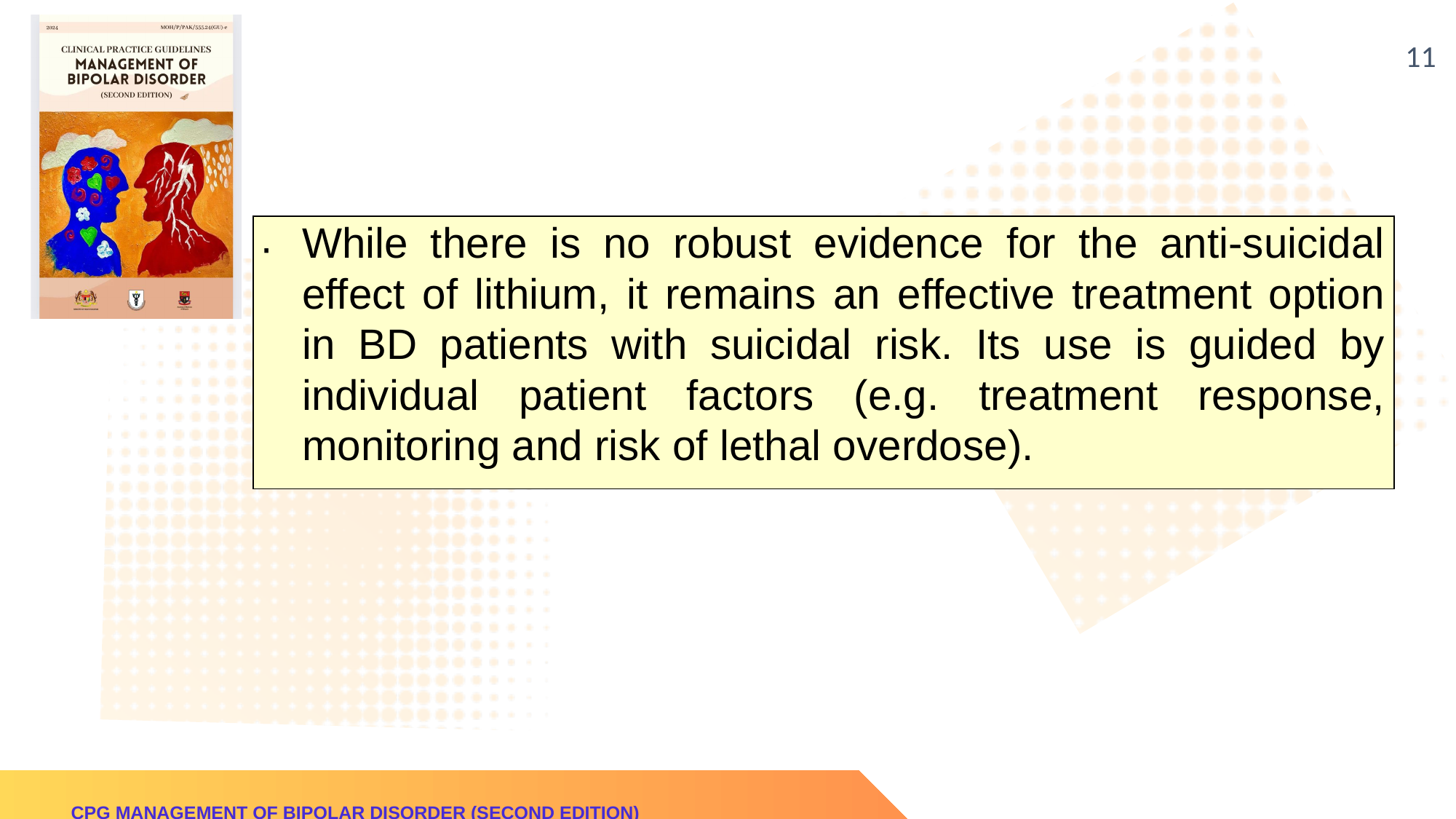

11

| While there is no robust evidence for the anti-suicidal effect of lithium, it remains an effective treatment option in BD patients with suicidal risk. Its use is guided by individual patient factors (e.g. treatment response, monitoring and risk of lethal overdose). |
| --- |

CPG MANAGEMENT OF BIPOLAR DISORDER (SECOND EDITION)